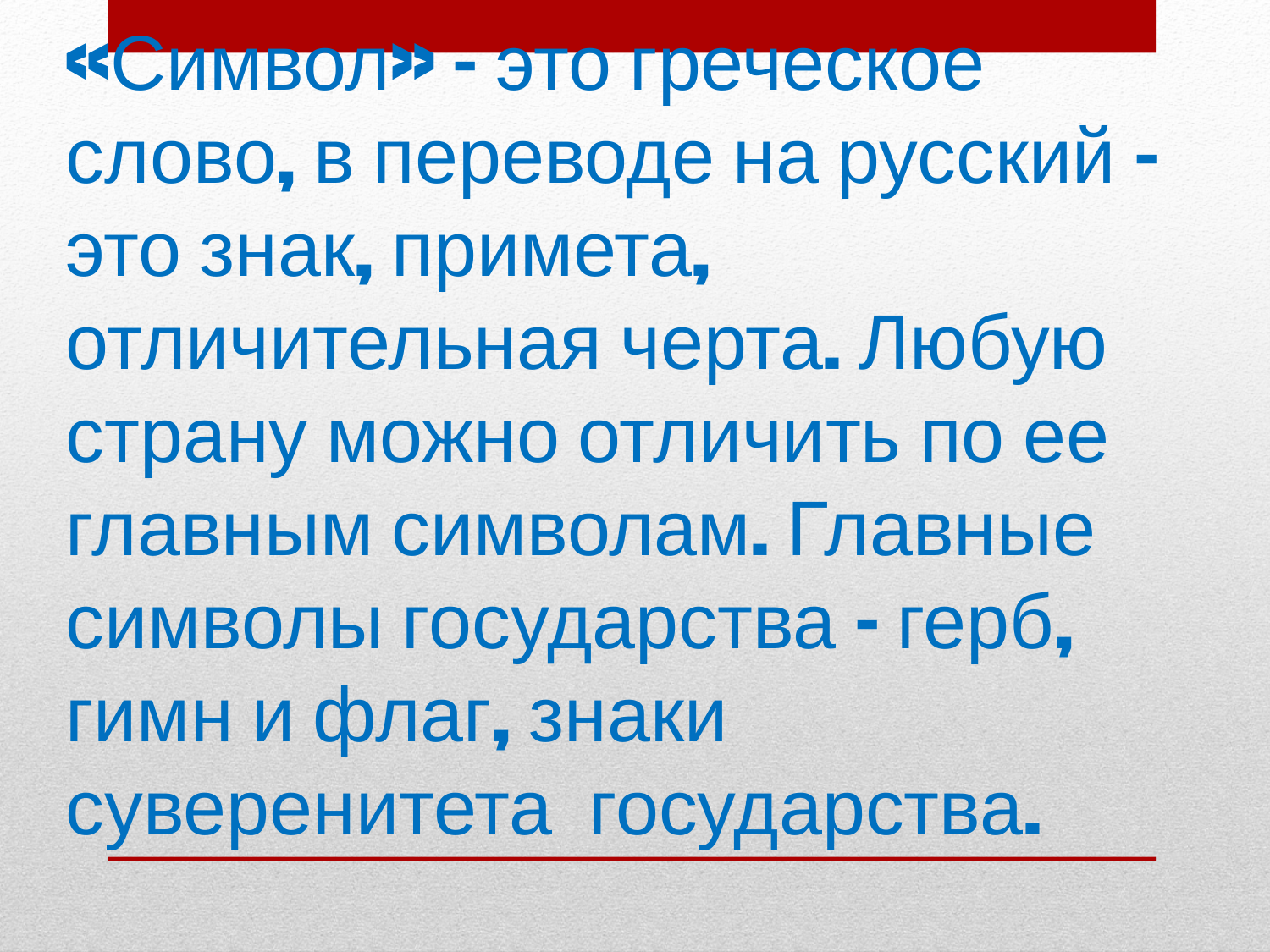

# «Символ» – это греческое слово, в переводе на русский – это знак, примета, отличительная черта. Любую страну можно отличить по ее главным символам. Главные символы государства – герб, гимн и флаг, знаки суверенитета  государства.